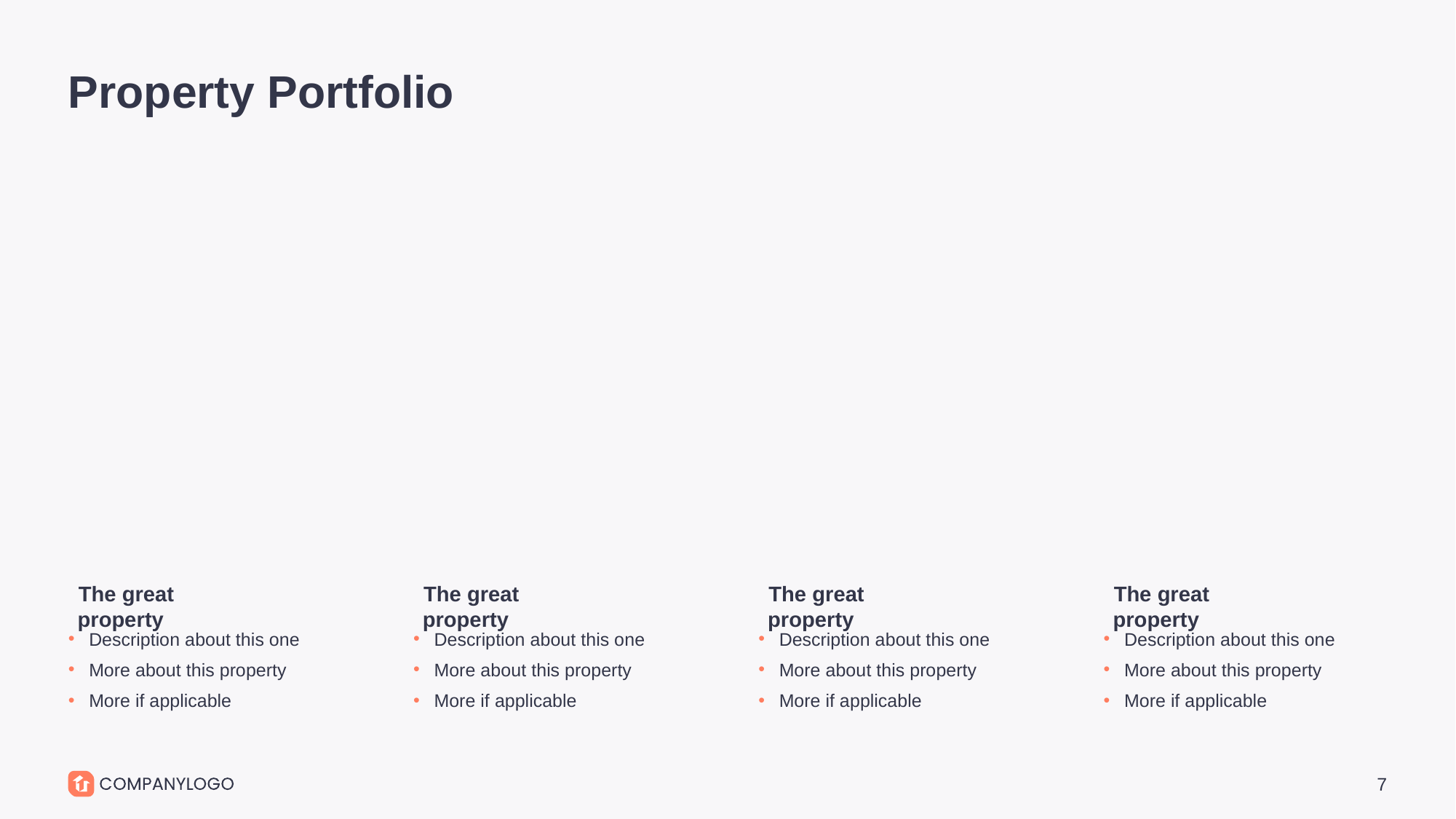

# Property Portfolio

The great property
The great property
The great property
The great property
Description about this one
More about this property
More if applicable
Description about this one
More about this property
More if applicable
Description about this one
More about this property
More if applicable
Description about this one
More about this property
More if applicable